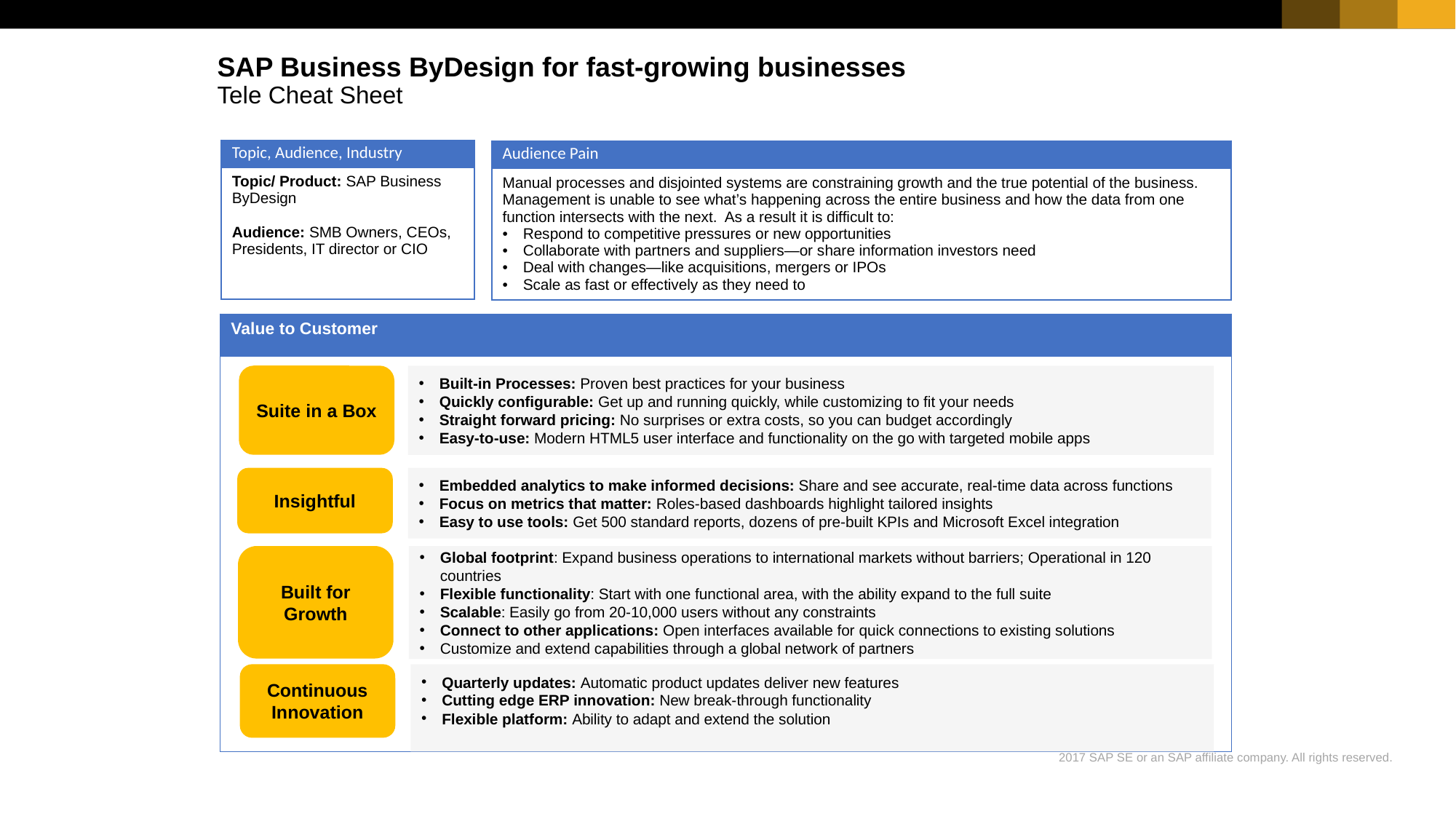

# SAP Business ByDesign for fast-growing businesses Tele Cheat Sheet
| Topic, Audience, Industry |
| --- |
| Topic/ Product: SAP Business ByDesign Audience: SMB Owners, CEOs, Presidents, IT director or CIO |
| Audience Pain |
| --- |
| Manual processes and disjointed systems are constraining growth and the true potential of the business. Management is unable to see what’s happening across the entire business and how the data from one function intersects with the next. As a result it is difficult to: Respond to competitive pressures or new opportunities Collaborate with partners and suppliers—or share information investors need Deal with changes—like acquisitions, mergers or IPOs Scale as fast or effectively as they need to |

| Value to Customer |
| --- |
|  |
Suite in a Box
Built-in Processes: Proven best practices for your business
Quickly configurable: Get up and running quickly, while customizing to fit your needs
Straight forward pricing: No surprises or extra costs, so you can budget accordingly
Easy-to-use: Modern HTML5 user interface and functionality on the go with targeted mobile apps

Insightful
Embedded analytics to make informed decisions: Share and see accurate, real-time data across functions
Focus on metrics that matter: Roles-based dashboards highlight tailored insights
Easy to use tools: Get 500 standard reports, dozens of pre-built KPIs and Microsoft Excel integration
Built for Growth
Global footprint: Expand business operations to international markets without barriers; Operational in 120 countries
Flexible functionality: Start with one functional area, with the ability expand to the full suite
Scalable: Easily go from 20-10,000 users without any constraints
Connect to other applications: Open interfaces available for quick connections to existing solutions
Customize and extend capabilities through a global network of partners

Continuous Innovation
Quarterly updates: Automatic product updates deliver new features
Cutting edge ERP innovation: New break-through functionality
Flexible platform: Ability to adapt and extend the solution